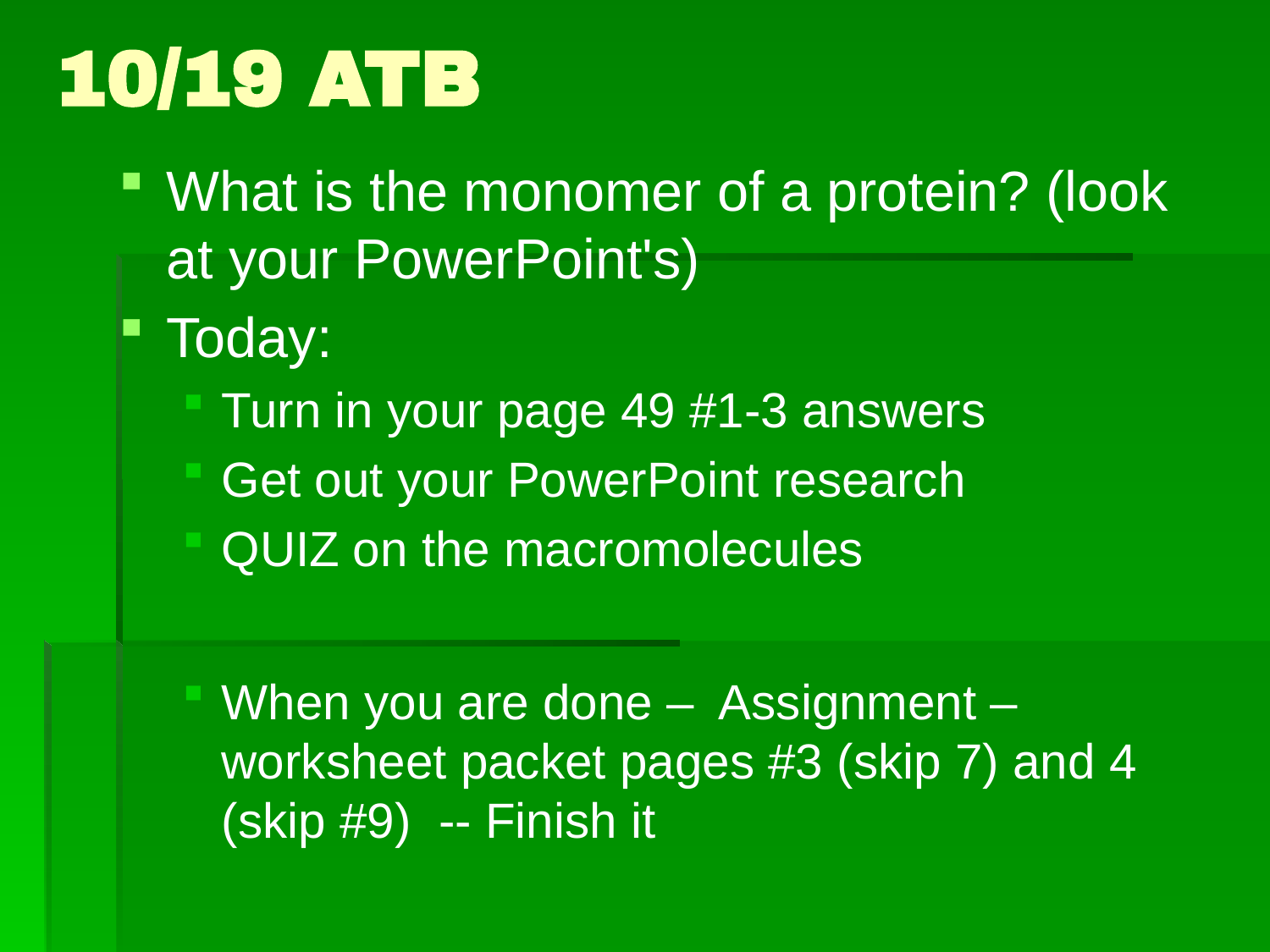

# 10/19 ATB
What is the monomer of a protein? (look at your PowerPoint's)
Today:
Turn in your page 49 #1-3 answers
Get out your PowerPoint research
QUIZ on the macromolecules

When you are done –  Assignment – worksheet packet pages #3 (skip 7) and 4 (skip #9)  -- Finish it